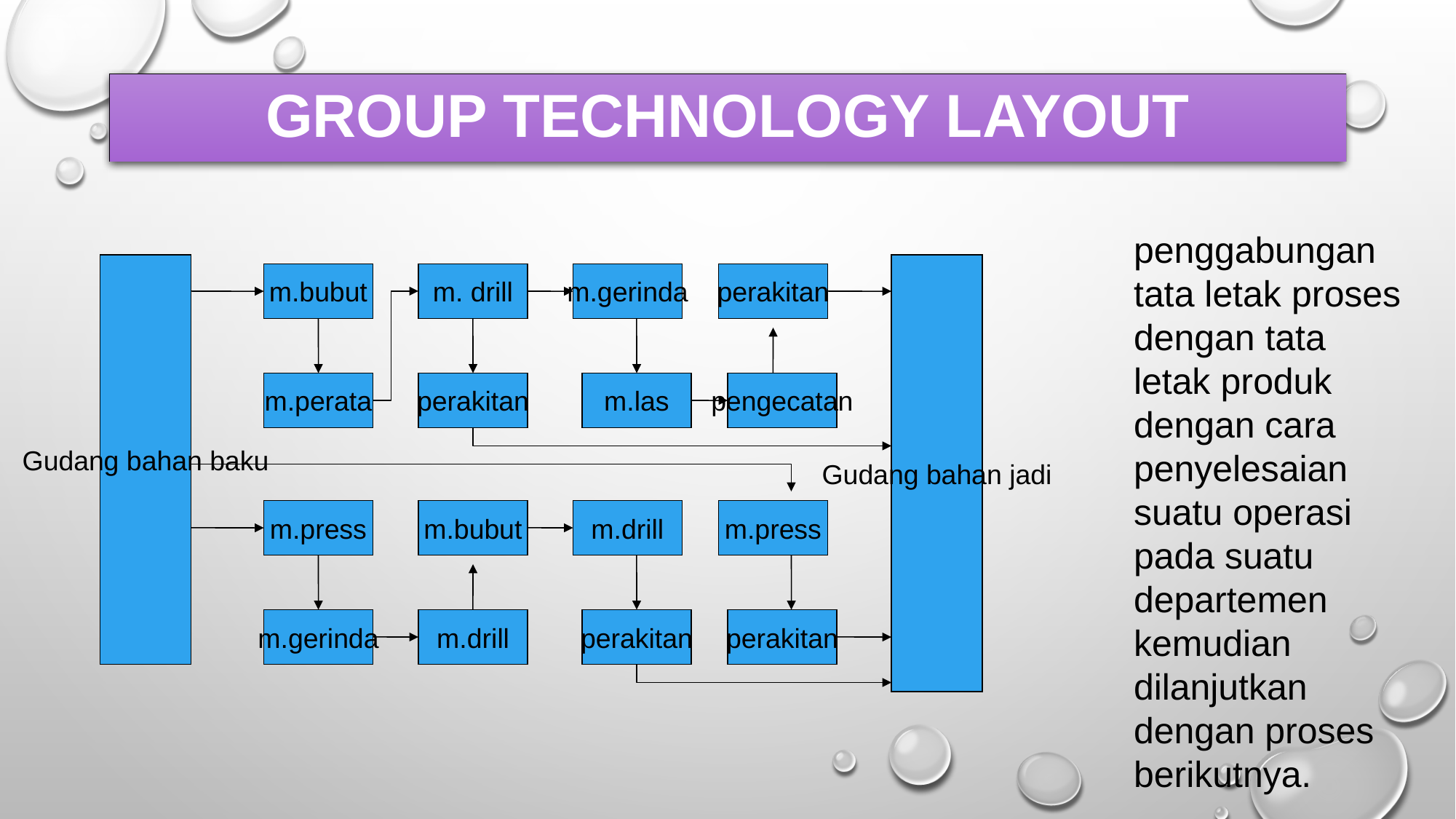

# Group Technology Layout
penggabungan tata letak proses dengan tata letak produk dengan cara penyelesaian suatu operasi pada suatu departemen kemudian dilanjutkan dengan proses berikutnya.
Gudang bahan baku
Gudang bahan jadi
m.bubut
m. drill
m.gerinda
perakitan

m.perata
perakitan
m.las
pengecatan

m.press
m.bubut
m.drill
m.press

m.gerinda
m.drill
perakitan
perakitan